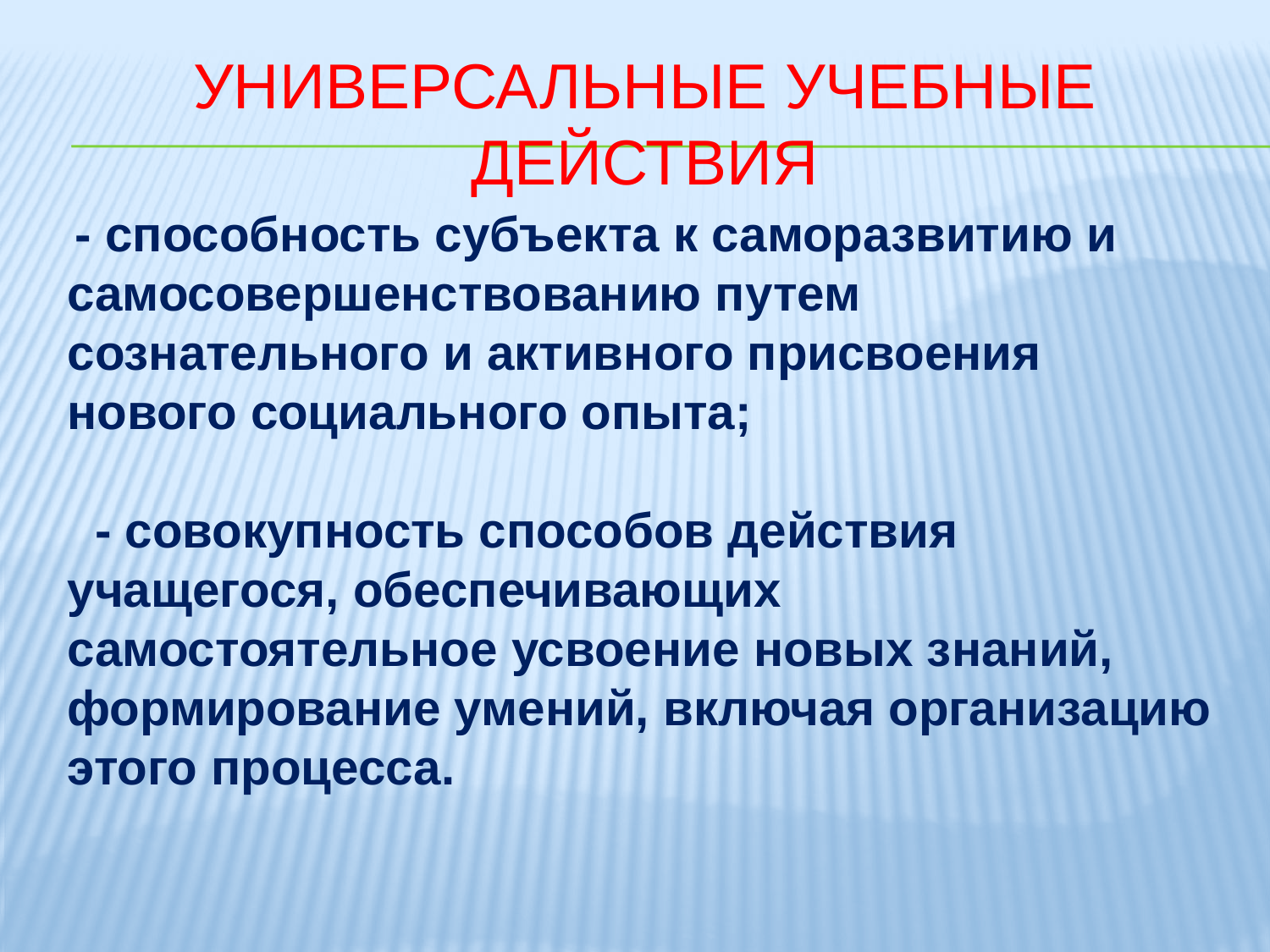

# Универсальные учебные действия
 - способность субъекта к саморазвитию и самосовершенствованию путем сознательного и активного присвоения нового социального опыта;

  - совокупность способов действия учащегося, обеспечивающих самостоятельное усвоение новых знаний, формирование умений, включая организацию этого процесса.